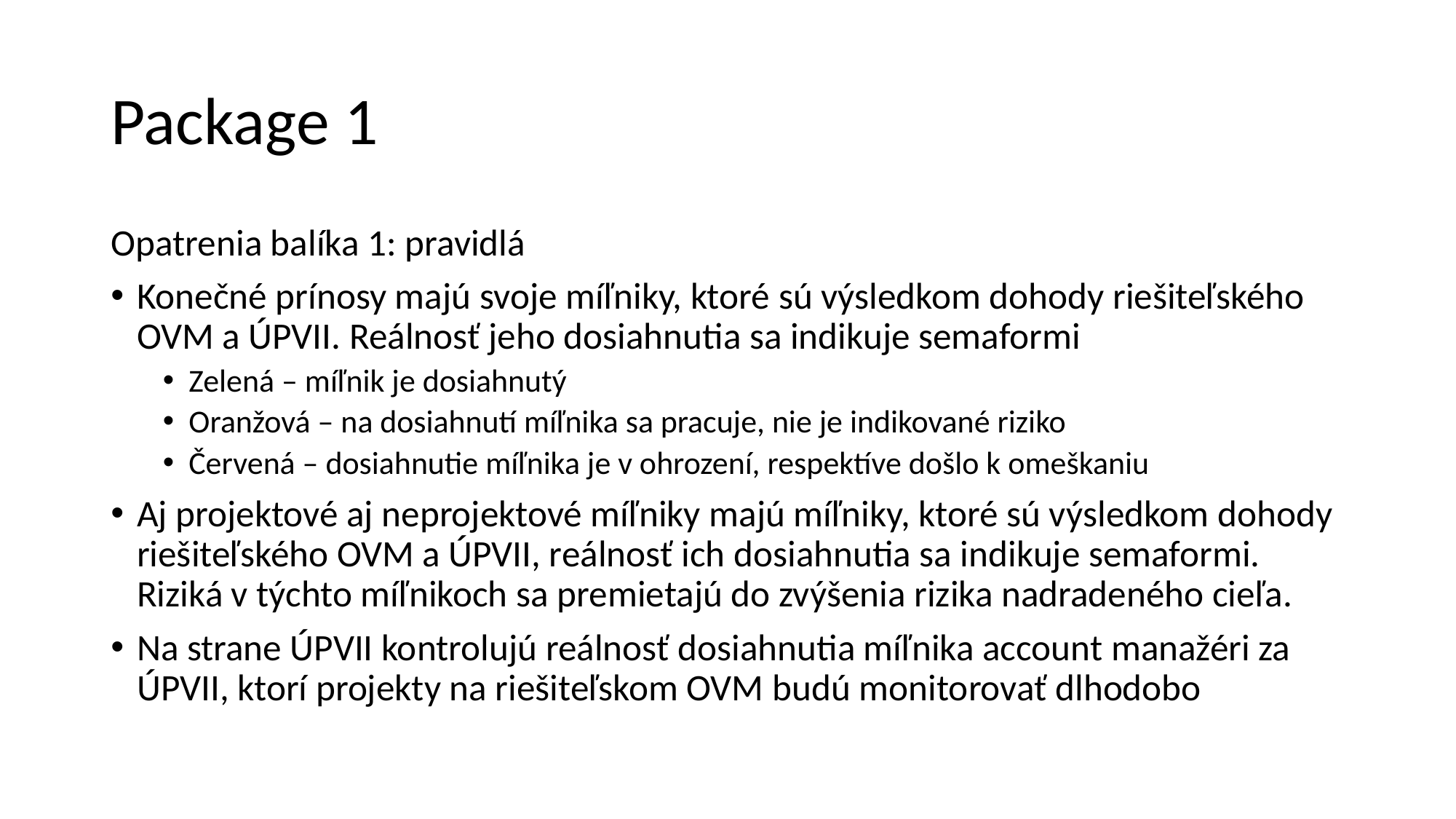

# Package 1
Opatrenia balíka 1: pravidlá
Konečné prínosy majú svoje míľniky, ktoré sú výsledkom dohody riešiteľského OVM a ÚPVII. Reálnosť jeho dosiahnutia sa indikuje semaformi
Zelená – míľnik je dosiahnutý
Oranžová – na dosiahnutí míľnika sa pracuje, nie je indikované riziko
Červená – dosiahnutie míľnika je v ohrození, respektíve došlo k omeškaniu
Aj projektové aj neprojektové míľniky majú míľniky, ktoré sú výsledkom dohody riešiteľského OVM a ÚPVII, reálnosť ich dosiahnutia sa indikuje semaformi. Riziká v týchto míľnikoch sa premietajú do zvýšenia rizika nadradeného cieľa.
Na strane ÚPVII kontrolujú reálnosť dosiahnutia míľnika account manažéri za ÚPVII, ktorí projekty na riešiteľskom OVM budú monitorovať dlhodobo